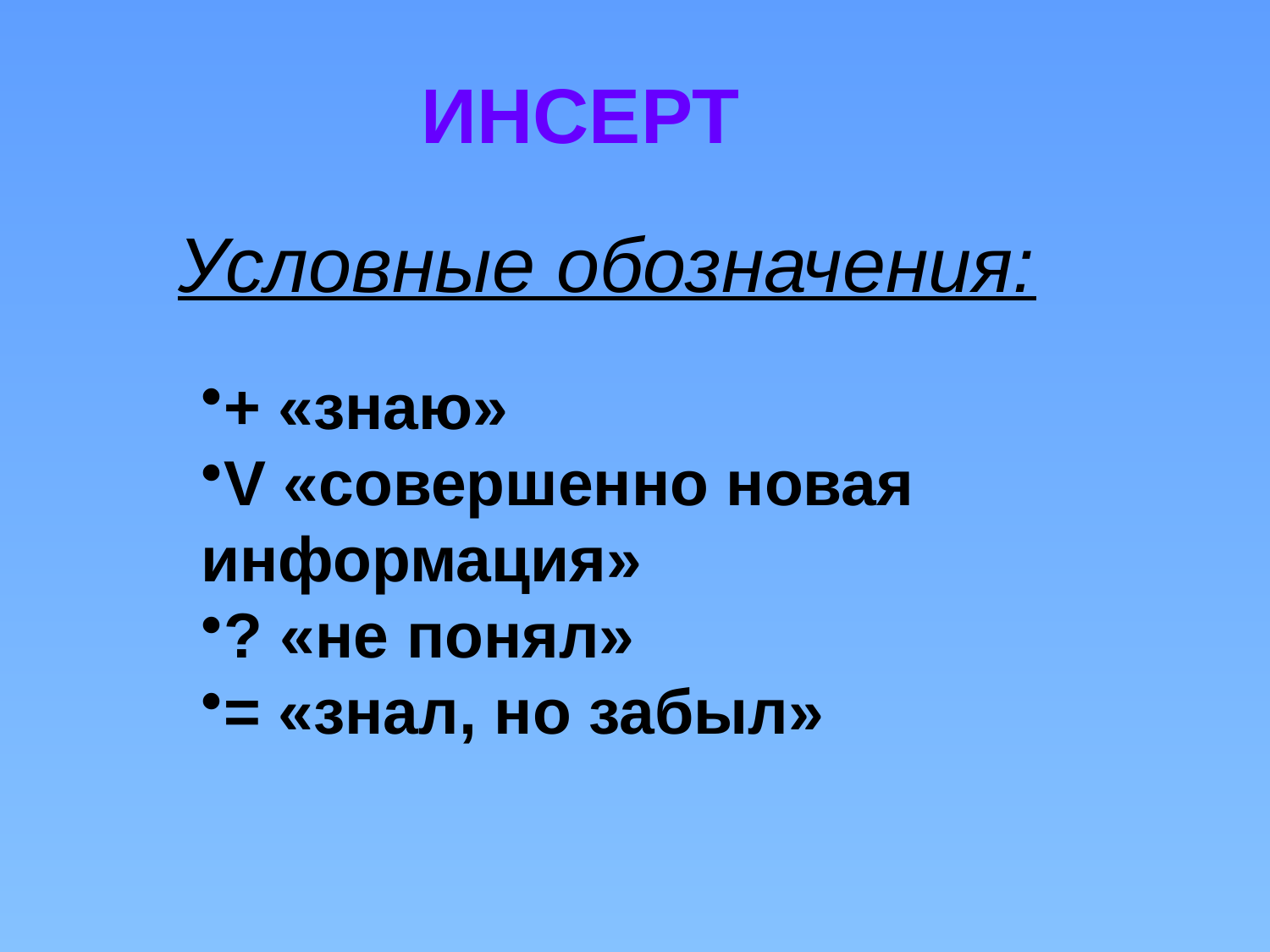

ИНСЕРТ
Условные обозначения:
+ «знаю»
V «совершенно новая информация»
? «не понял»
= «знал, но забыл»